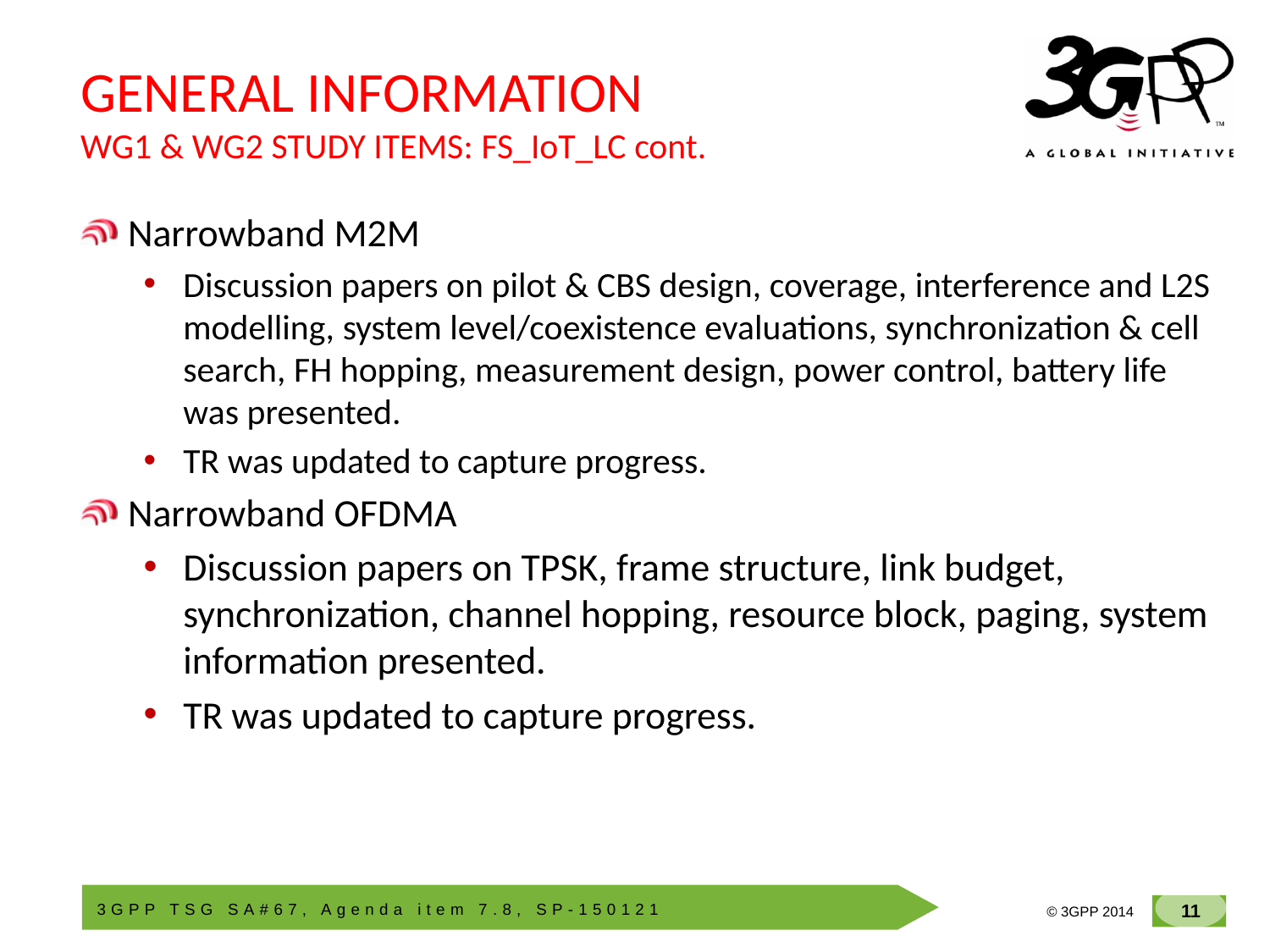

# GENERAL INFORMATION WG1 & WG2 STUDY ITEMS: FS_IoT_LC cont.
Narrowband M2M
Discussion papers on pilot & CBS design, coverage, interference and L2S modelling, system level/coexistence evaluations, synchronization & cell search, FH hopping, measurement design, power control, battery life was presented.
TR was updated to capture progress.
Narrowband OFDMA
Discussion papers on TPSK, frame structure, link budget, synchronization, channel hopping, resource block, paging, system information presented.
TR was updated to capture progress.